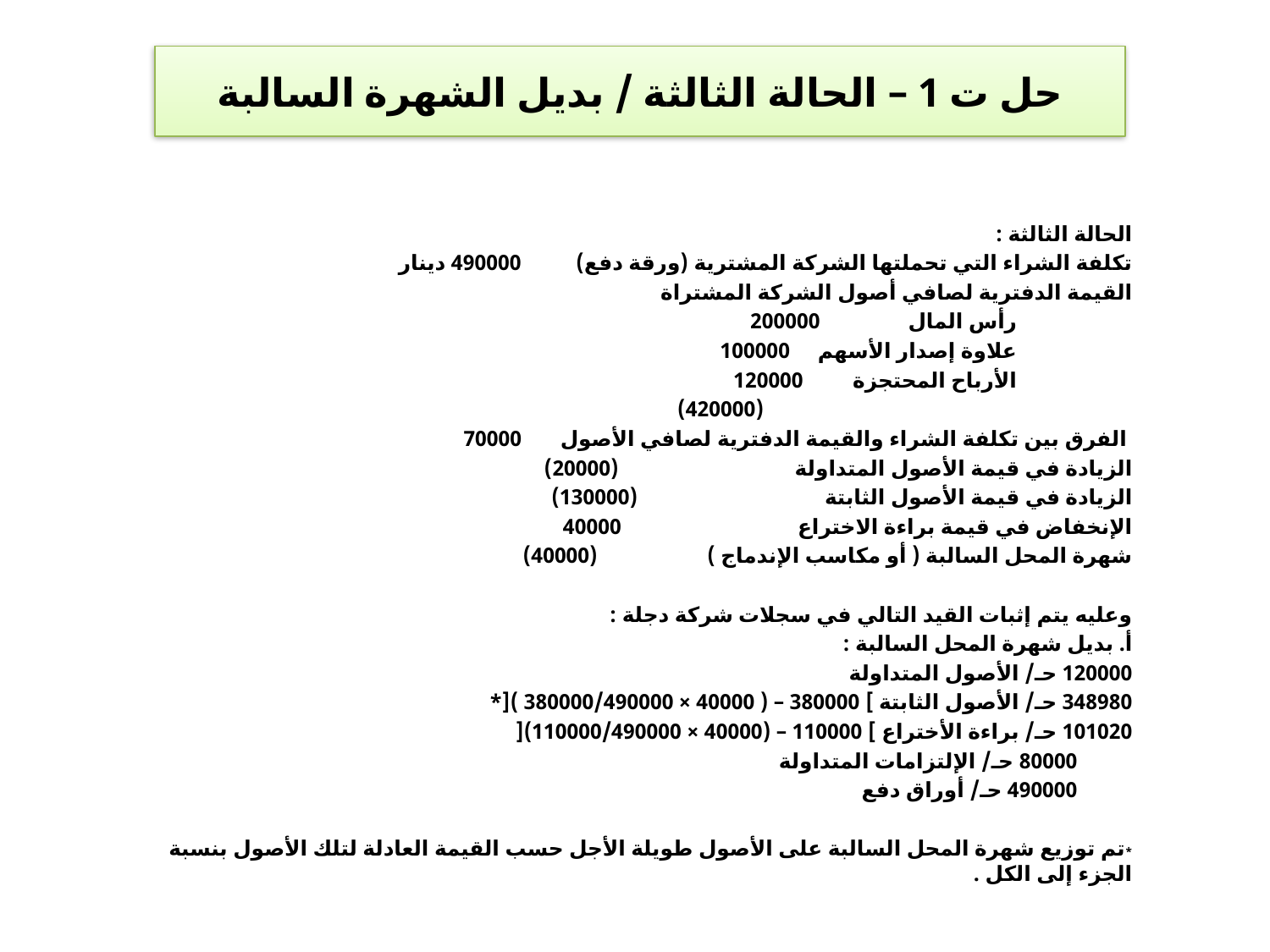

# حل ت 1 – الحالة الثالثة / بديل الشهرة السالبة

الحالة الثالثة :
تكلفة الشراء التي تحملتها الشركة المشترية (ورقة دفع)          490000 دينار
القيمة الدفترية لصافي أصول الشركة المشتراة
                     رأس المال                200000
                     علاوة إصدار الأسهم     100000
                     الأرباح المحتجزة         120000
                                                                   (420000)
 الفرق بين تكلفة الشراء والقيمة الدفترية لصافي الأصول       70000
الزيادة في قيمة الأصول المتداولة                                (20000)
الزيادة في قيمة الأصول الثابتة                                  (130000)
الإنخفاض في قيمة براءة الاختراع                                40000
شهرة المحل السالبة ( أو مكاسب الإندماج )                    (40000)

وعليه يتم إثبات القيد التالي في سجلات شركة دجلة :
أ‌.	 بديل شهرة المحل السالبة :
120000 حـ/ الأصول المتداولة
348980 حـ/ الأصول الثابتة ] 380000 – ( 40000 × 380000/490000 )[*
101020 حـ/ براءة الأختراع ] 110000 – (40000 × 110000/490000)[
          80000 حـ/ الإلتزامات المتداولة
          490000 حـ/ أوراق دفع

*تم توزيع شهرة المحل السالبة على الأصول طويلة الأجل حسب القيمة العادلة لتلك الأصول بنسبة الجزء إلى الكل .